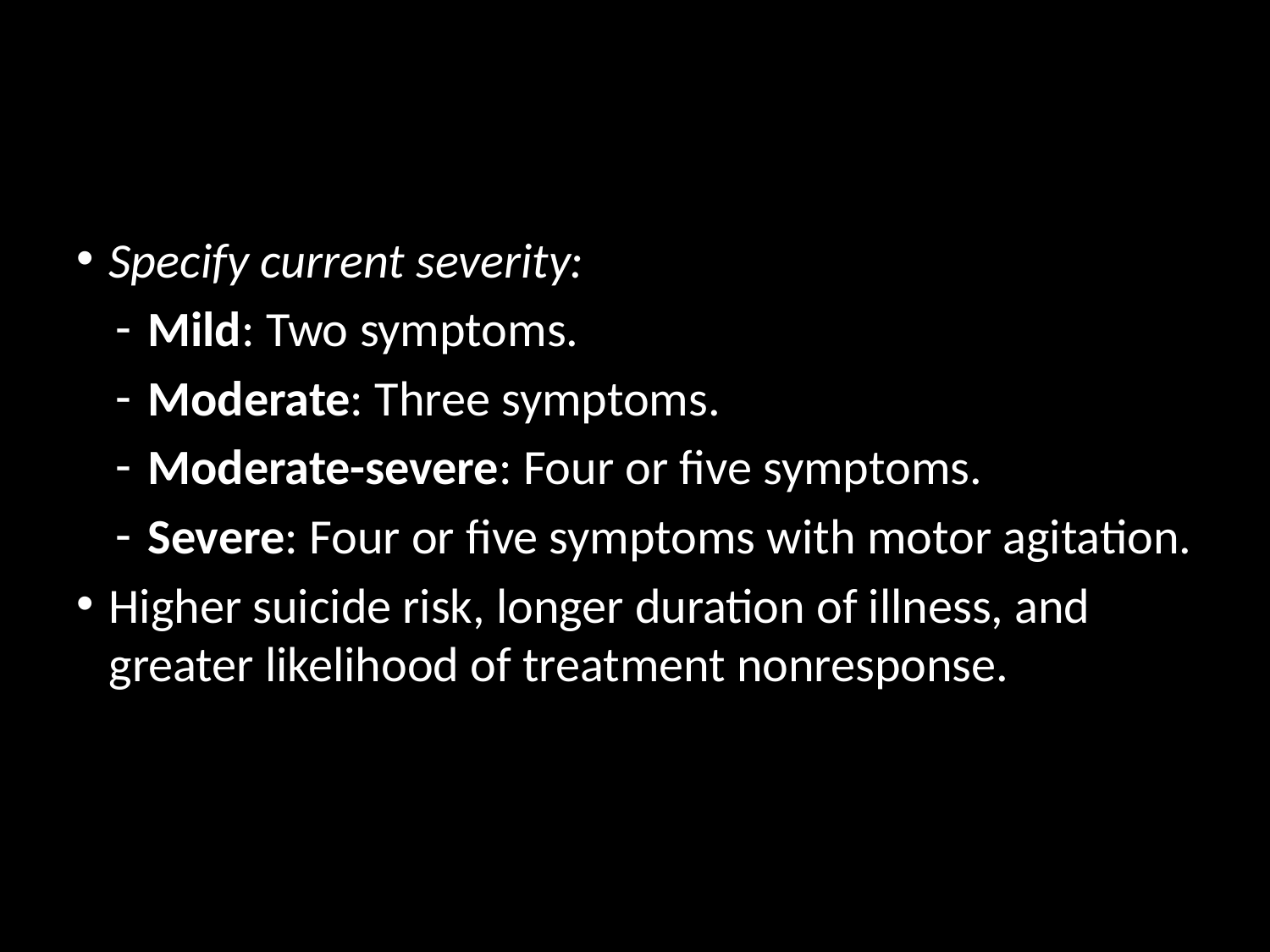

#
Specify current severity:
Mild: Two symptoms.
Moderate: Three symptoms.
Moderate-severe: Four or five symptoms.
Severe: Four or five symptoms with motor agitation.
Higher suicide risk, longer duration of illness, and greater likelihood of treatment nonresponse.